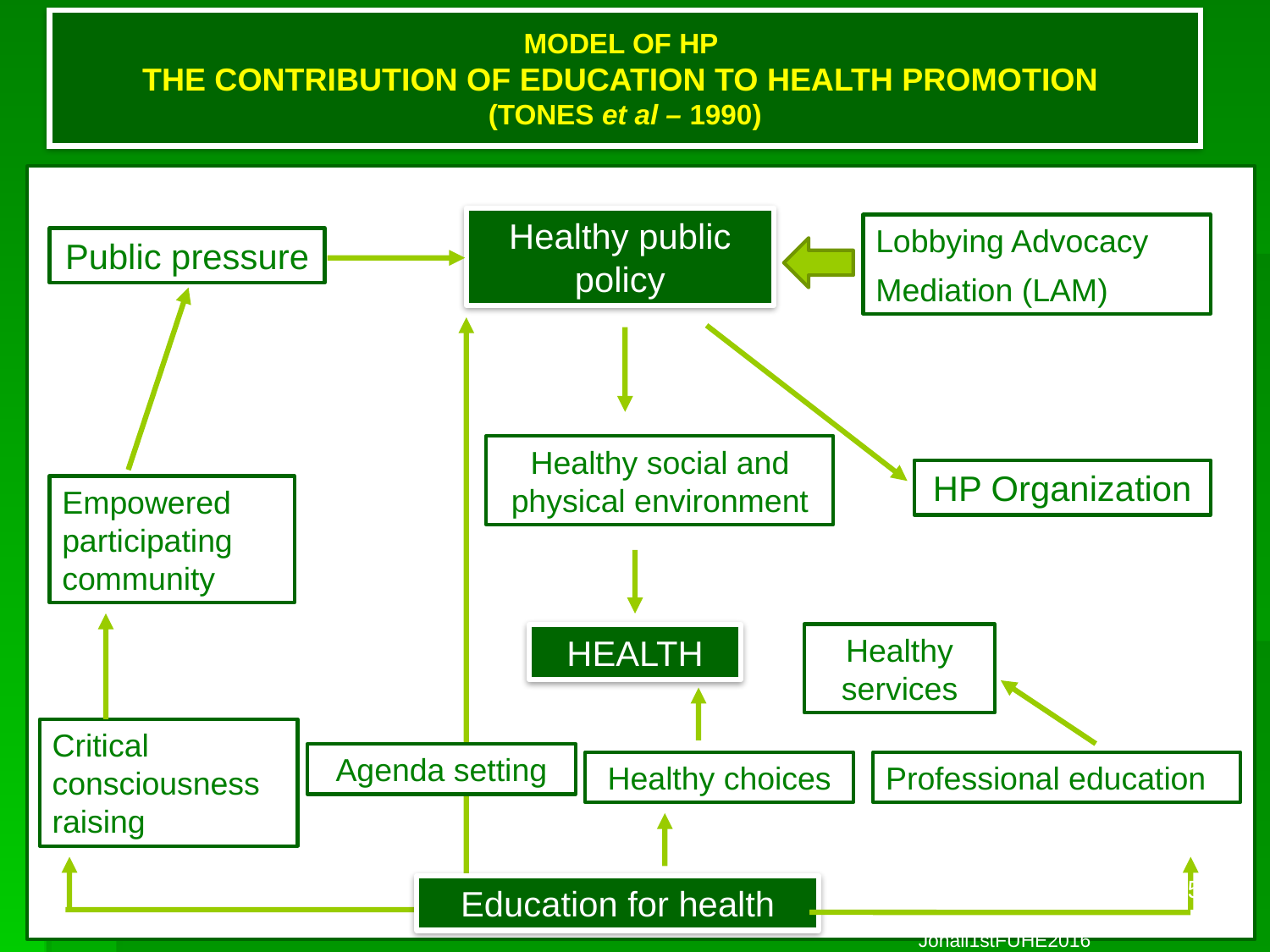

# MODEL OF HP THE CONTRIBUTION OF EDUCATION TO HEALTH PROMOTION (TONES et al – 1990)

Healthy public policy
Lobbying Advocacy
Mediation (LAM)
Public pressure

Healthy social and physical environment
HP Organization
Empowered participating community

Healthy services
HEALTH

Critical consciousness raising
Agenda setting
Healthy choices
Professional education

CHS382
51
Education for health

Johali1stFUHE2016